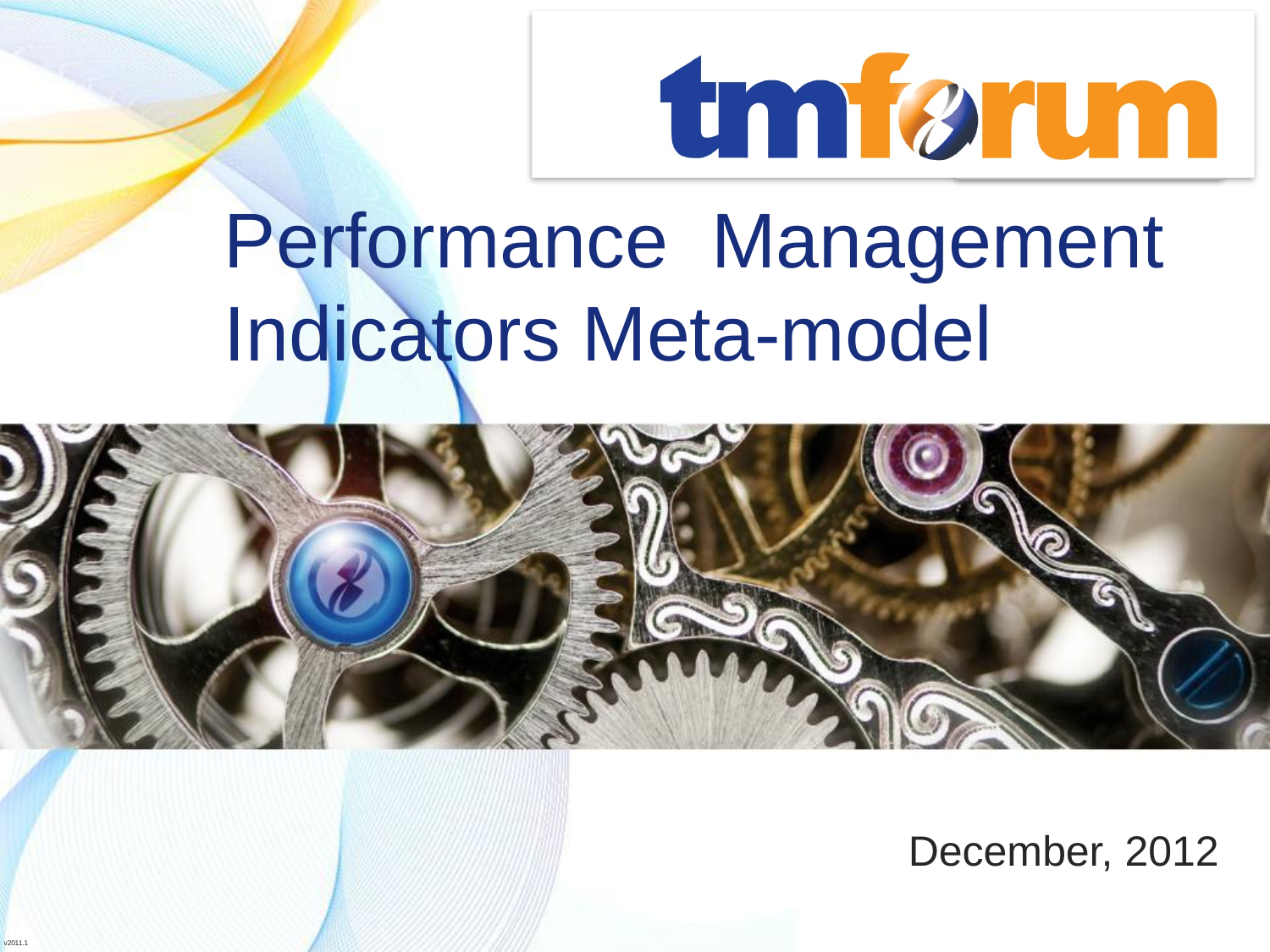

# Performance  Management Indicators Meta-model
December, 2012